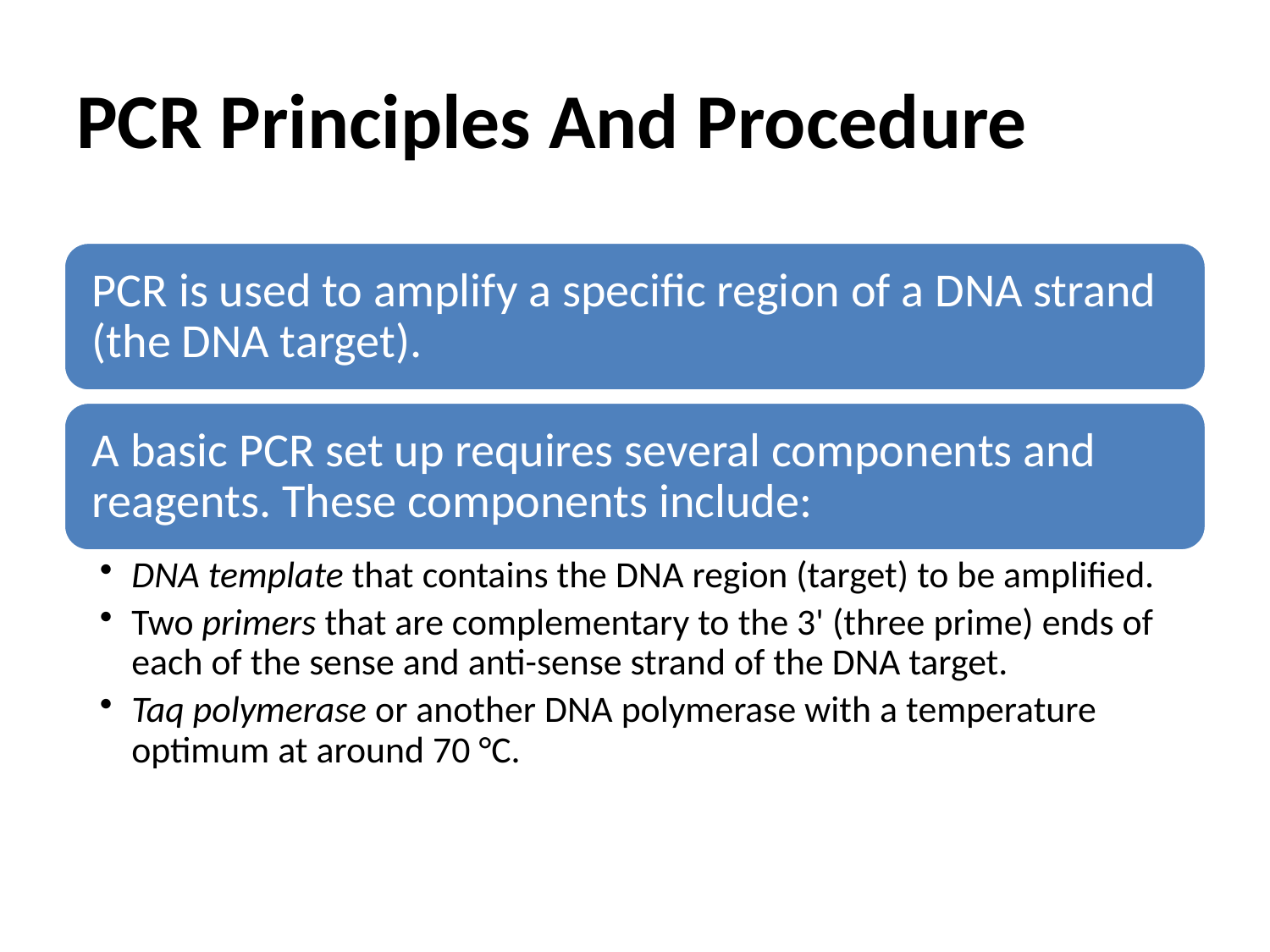

# PCR Principles And Procedure
PCR is used to amplify a specific region of a DNA strand (the DNA target).
A basic PCR set up requires several components and reagents. These components include:
DNA template that contains the DNA region (target) to be amplified.
Two primers that are complementary to the 3' (three prime) ends of each of the sense and anti-sense strand of the DNA target.
Taq polymerase or another DNA polymerase with a temperature optimum at around 70 °C.